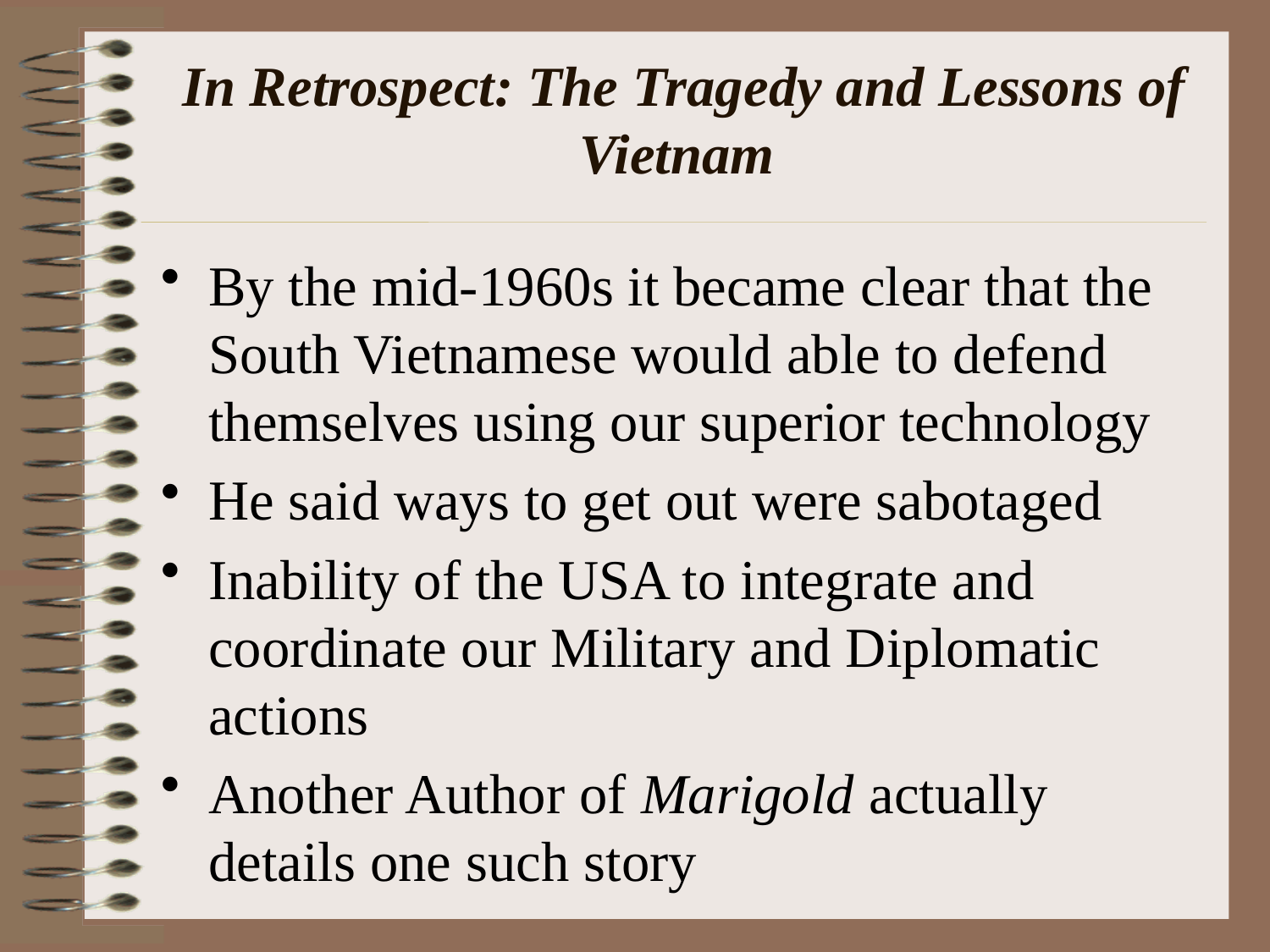

# In Retrospect: The Tragedy and Lessons of Vietnam
By the mid-1960s it became clear that the South Vietnamese would able to defend themselves using our superior technology
He said ways to get out were sabotaged
Inability of the USA to integrate and coordinate our Military and Diplomatic actions
Another Author of Marigold actually details one such story